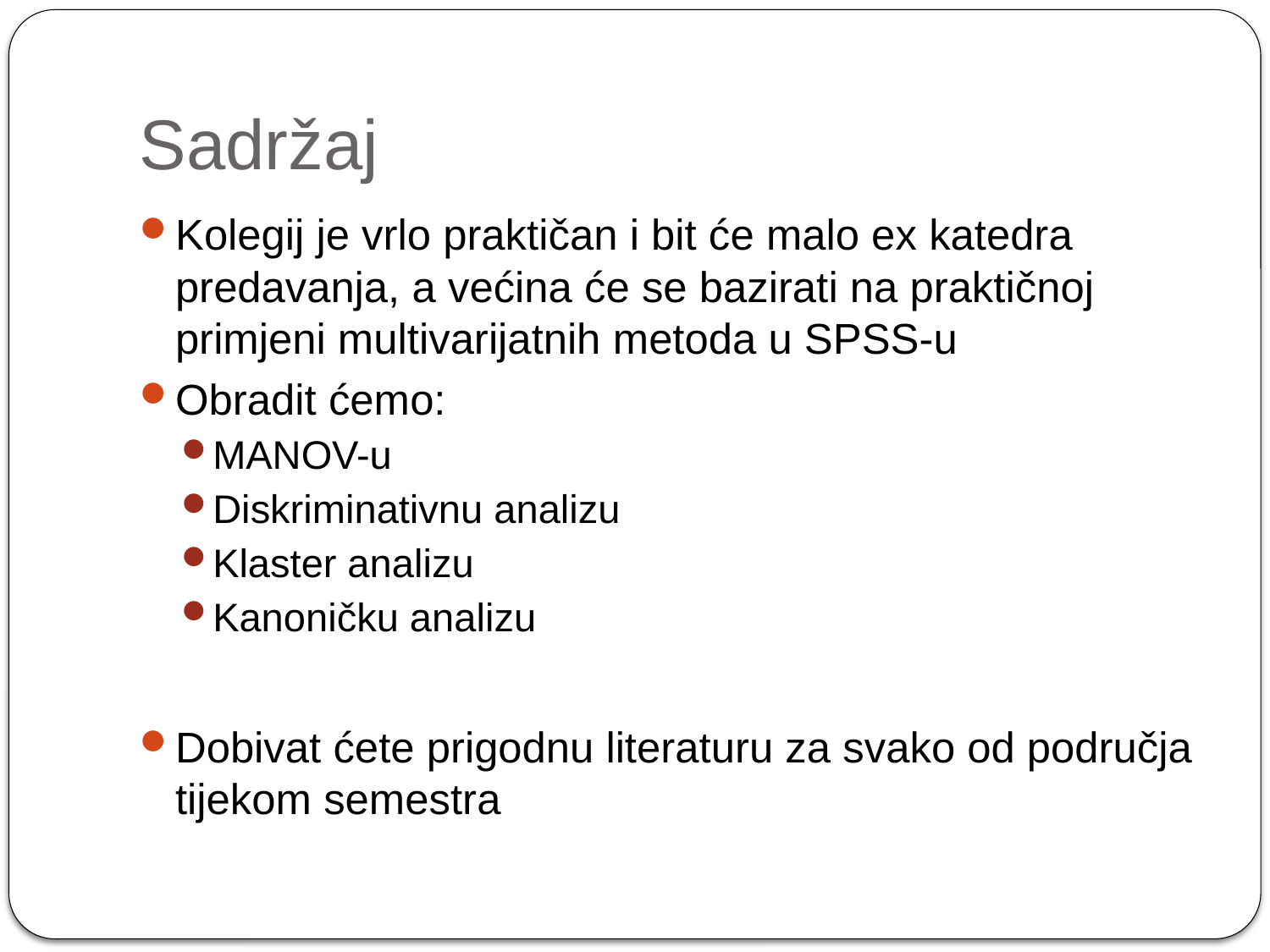

# Sadržaj
Kolegij je vrlo praktičan i bit će malo ex katedra predavanja, a većina će se bazirati na praktičnoj primjeni multivarijatnih metoda u SPSS-u
Obradit ćemo:
MANOV-u
Diskriminativnu analizu
Klaster analizu
Kanoničku analizu

Dobivat ćete prigodnu literaturu za svako od područja tijekom semestra